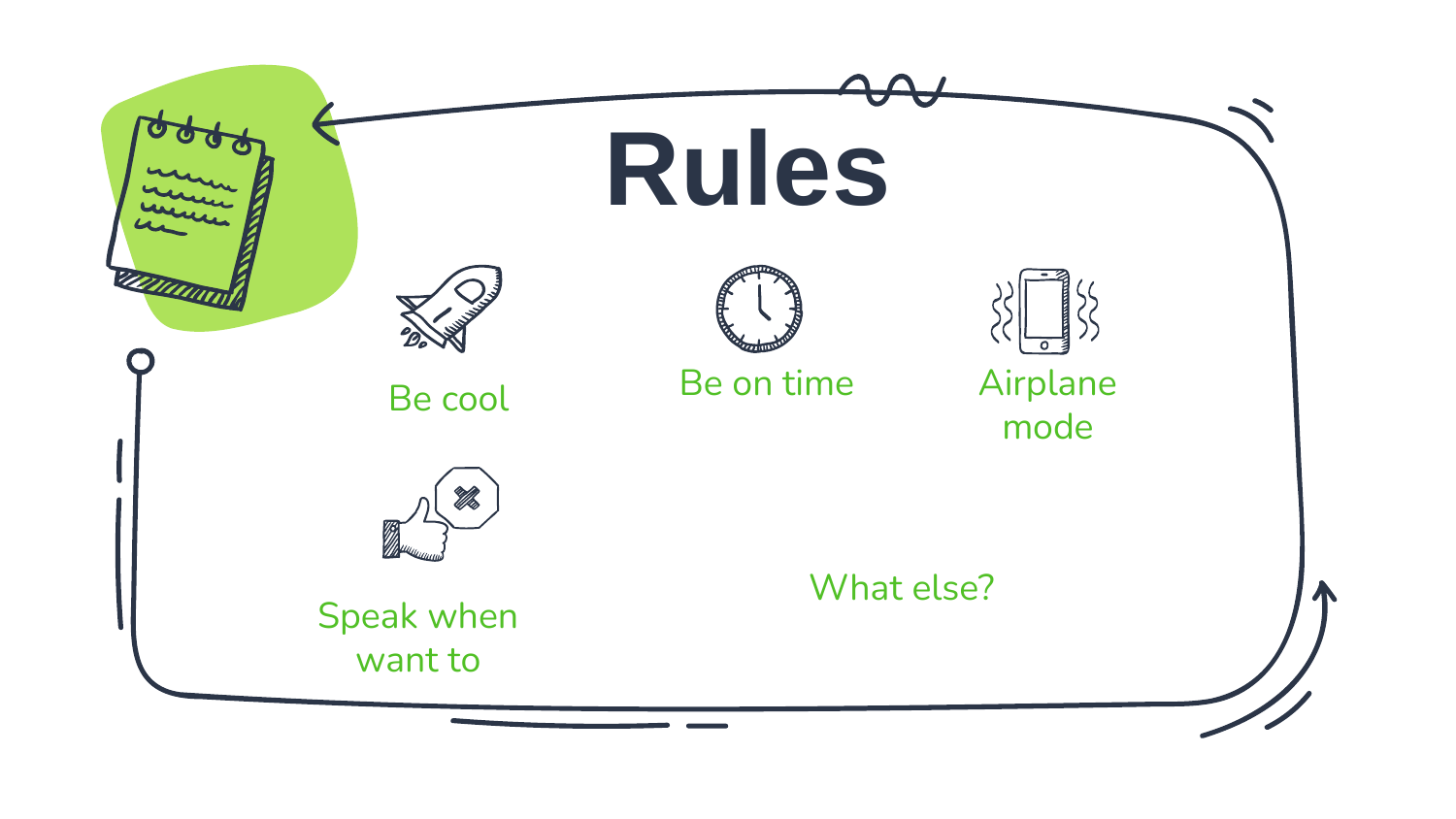

# Rules

Be on time
Airplane mode
Be cool

What else?
Speak when want to